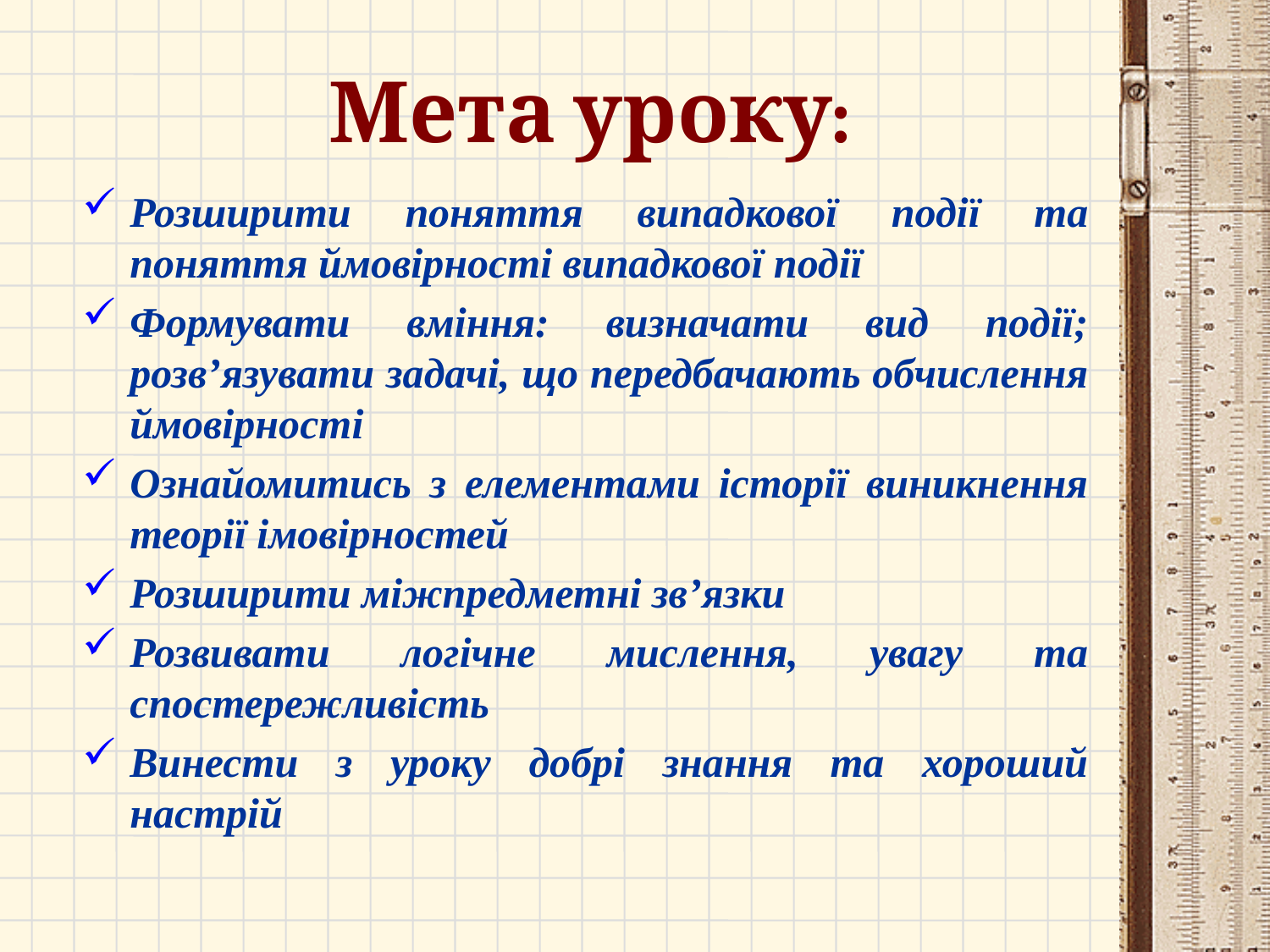

# Мета уроку:
Розширити поняття випадкової події та поняття ймовірності випадкової події
Формувати вміння: визначати вид події; розв’язувати задачі, що передбачають обчислення ймовірності
Ознайомитись з елементами історії виникнення теорії імовірностей
Розширити міжпредметні зв’язки
Розвивати логічне мислення, увагу та спостережливість
Винести з уроку добрі знання та хороший настрій